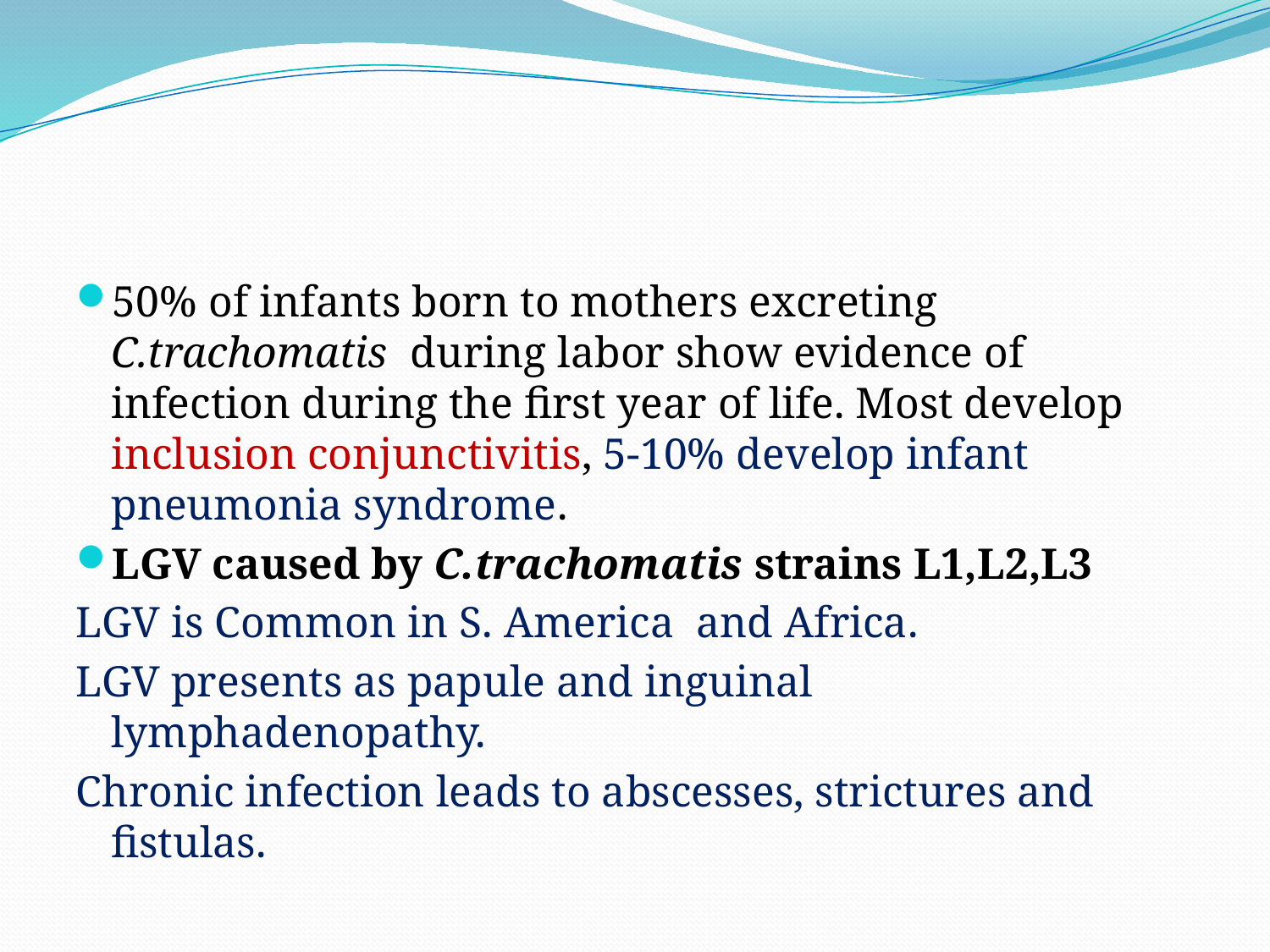

#
50% of infants born to mothers excreting C.trachomatis  during labor show evidence of infection during the first year of life. Most develop inclusion conjunctivitis, 5-10% develop infant pneumonia syndrome.
LGV caused by C.trachomatis strains L1,L2,L3
LGV is Common in S. America  and Africa.
LGV presents as papule and inguinal lymphadenopathy.
Chronic infection leads to abscesses, strictures and fistulas.